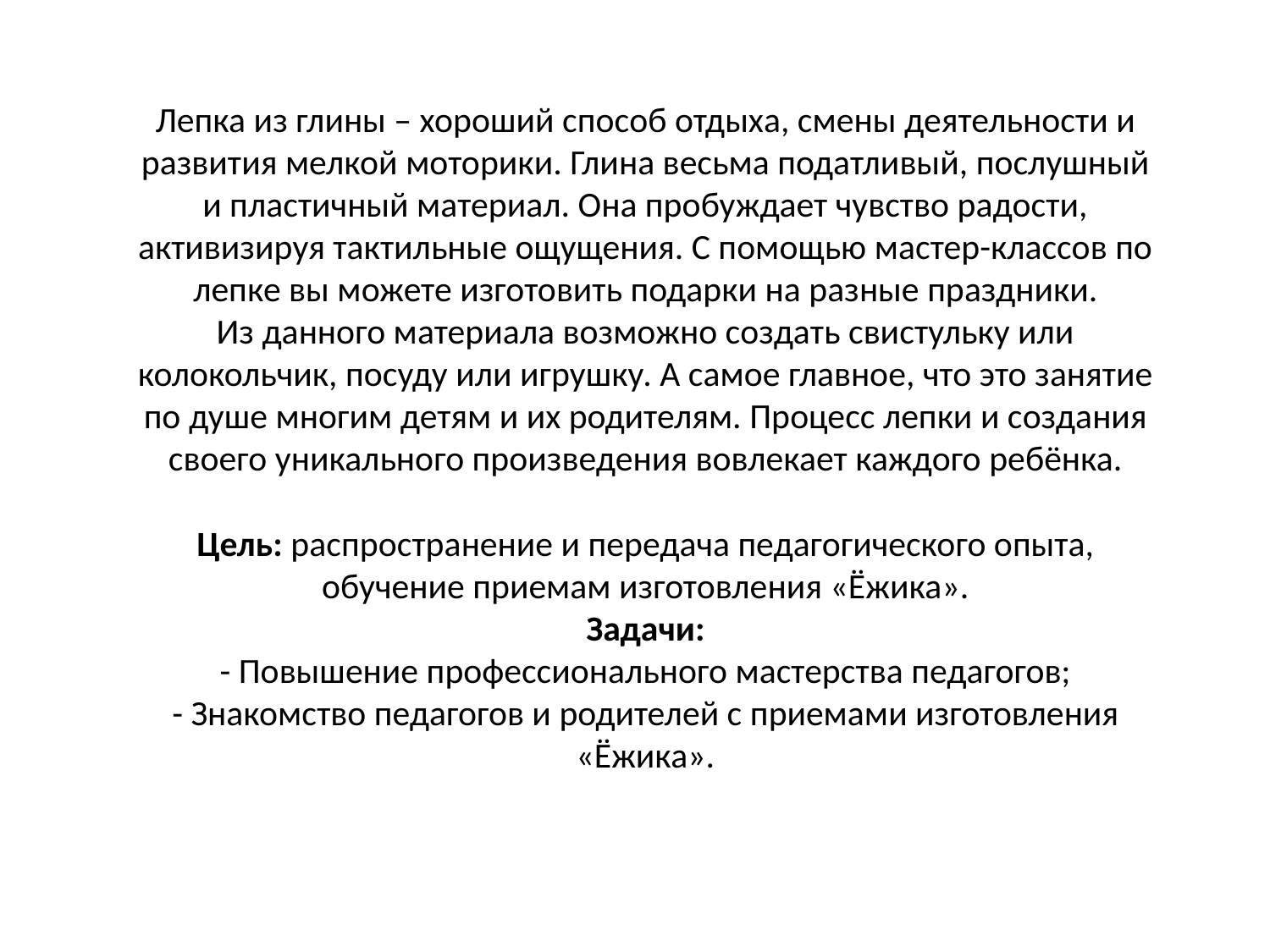

# Лепка из глины – хороший способ отдыха, смены деятельности и развития мелкой моторики. Глина весьма податливый, послушный и пластичный материал. Она пробуждает чувство радости, активизируя тактильные ощущения. С помощью мастер-классов по лепке вы можете изготовить подарки на разные праздники. Из данного материала возможно создать свистульку или колокольчик, посуду или игрушку. А самое главное, что это занятие по душе многим детям и их родителям. Процесс лепки и создания своего уникального произведения вовлекает каждого ребёнка. Цель: распространение и передача педагогического опыта, обучение приемам изготовления «Ёжика». Задачи: - Повышение профессионального мастерства педагогов; - Знакомство педагогов и родителей с приемами изготовления «Ёжика».